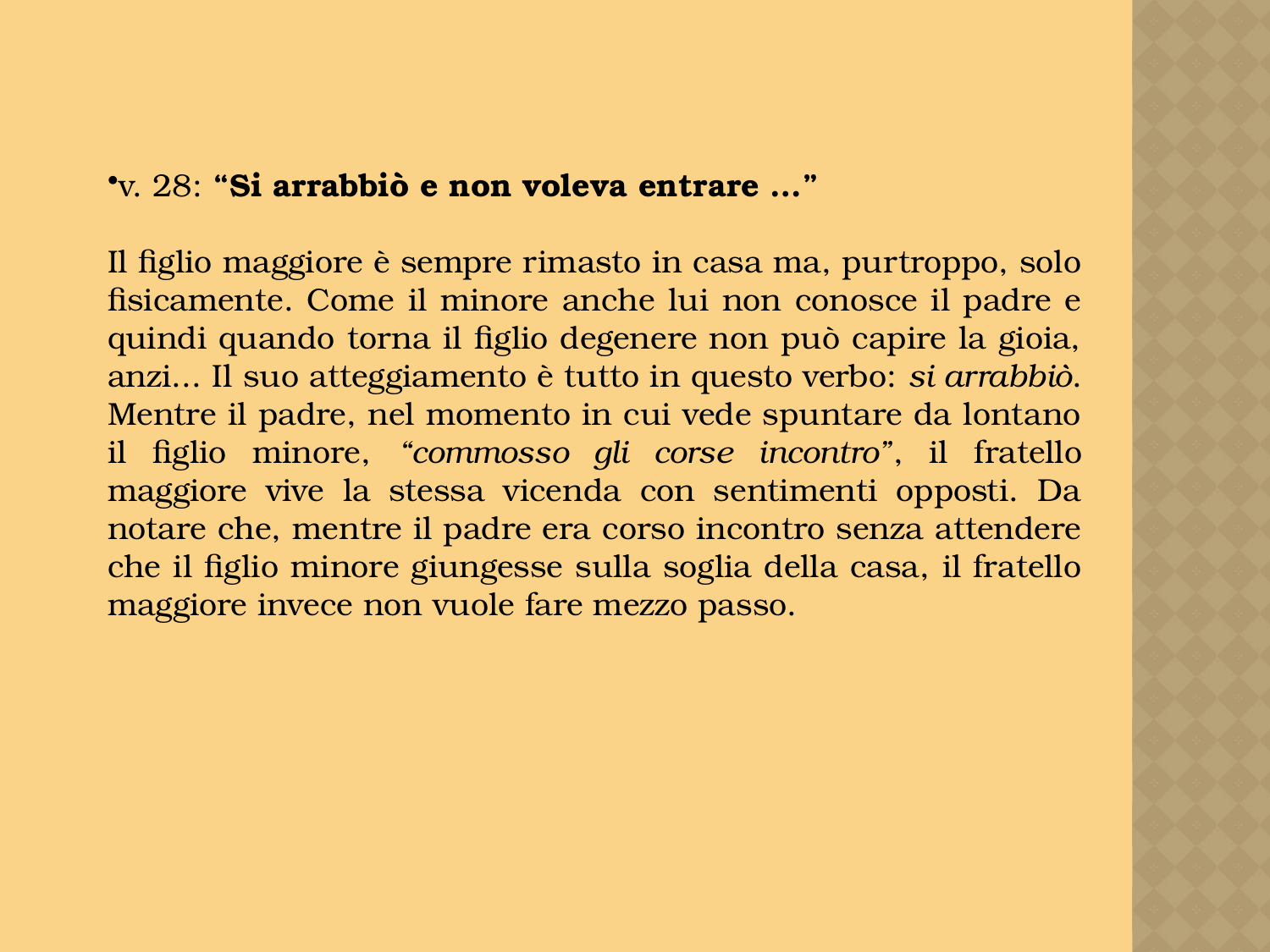

v. 28: “Si arrabbiò e non voleva entrare …”

Il figlio maggiore è sempre rimasto in casa ma, purtroppo, solo fisicamente. Come il minore anche lui non conosce il padre e quindi quando torna il figlio degenere non può capire la gioia, anzi... Il suo atteggiamento è tutto in questo verbo: si arrabbiò.
Mentre il padre, nel momento in cui vede spuntare da lontano il figlio minore, “commosso gli corse incontro”, il fratello maggiore vive la stessa vicenda con sentimenti opposti. Da notare che, mentre il padre era corso incontro senza attendere che il figlio minore giungesse sulla soglia della casa, il fratello maggiore invece non vuole fare mezzo passo.